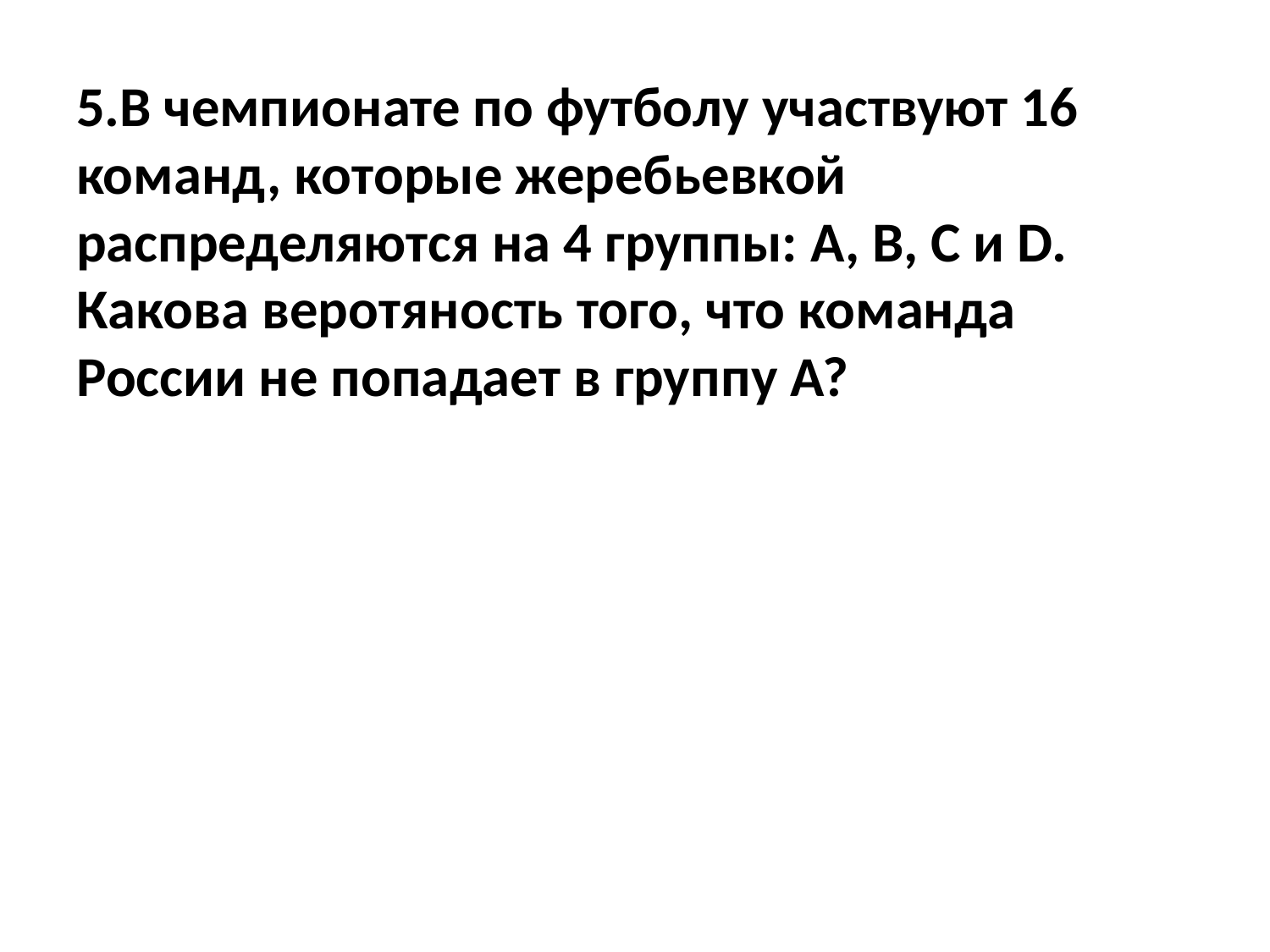

5.В чемпионате по футболу участвуют 16 команд, которые жеребьевкой распределяются на 4 группы: A, B, C и D. Какова веротя­ность того, что команда России не попадает в группу A?